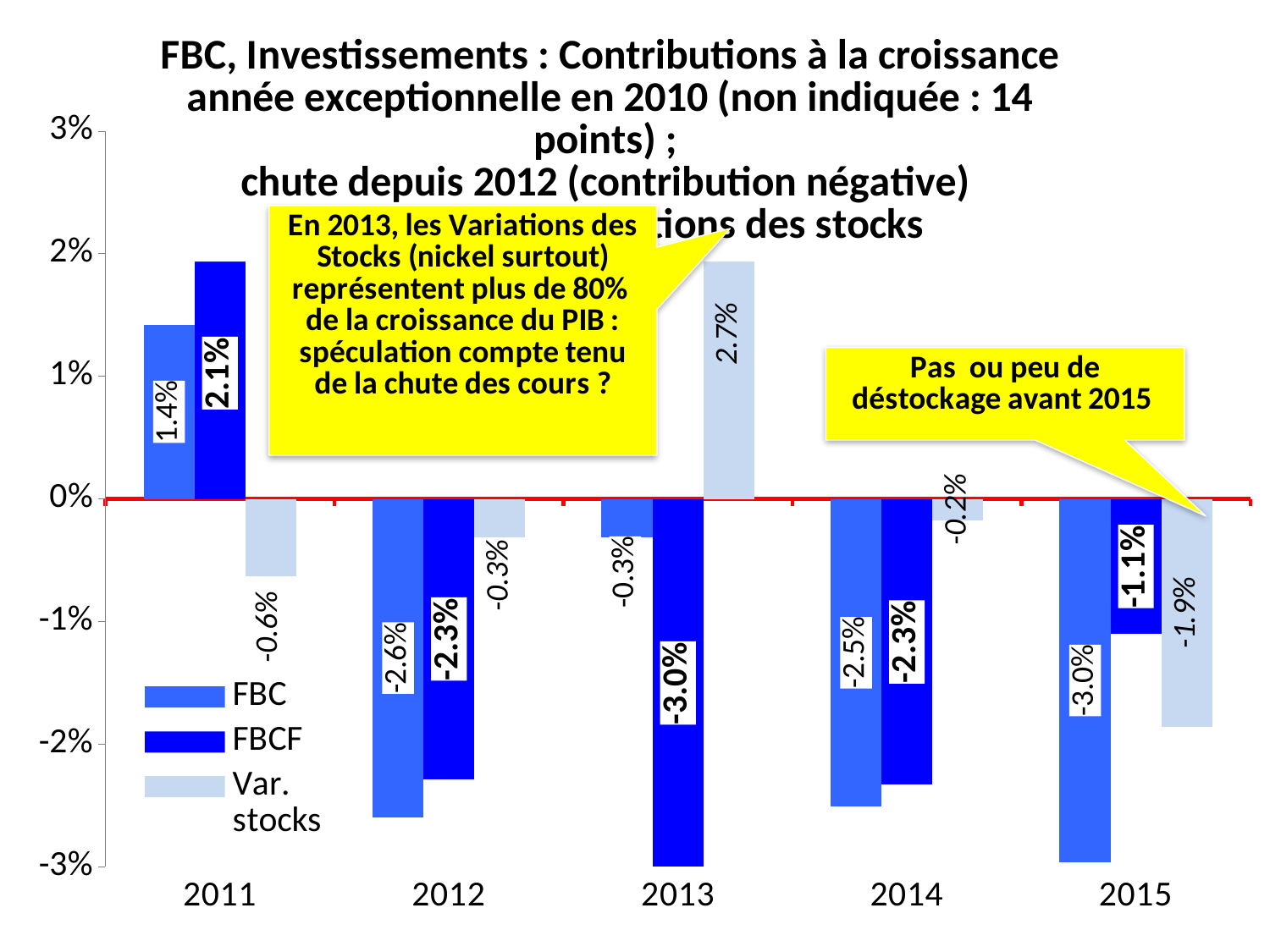

### Chart: FBC, Investissements : Contributions à la croissance année exceptionnelle en 2010 (non indiquée : 14 points) ;
chute depuis 2012 (contribution négative)
avec yo-yo des variations des stocks

| Category | FBC  | FBCF | Var. stocks | Tendance Investissement |
|---|---|---|---|---|
| 2011.0 | 0.0142138037970704 | 0.0205157590403755 | -0.00630195524330506 | None |
| 2012.0 | -0.0259584217224569 | -0.0228522073382404 | -0.0031062143842165 | None |
| 2013.0 | -0.00311736545648961 | -0.0300650678530554 | 0.0269477023965658 | None |
| 2014.0 | -0.0250811654089508 | -0.0233051489246093 | -0.00177601648434156 | None |
| 2015.0 | -0.0296136538176044 | -0.0110091031243681 | -0.0186045506932364 | None |